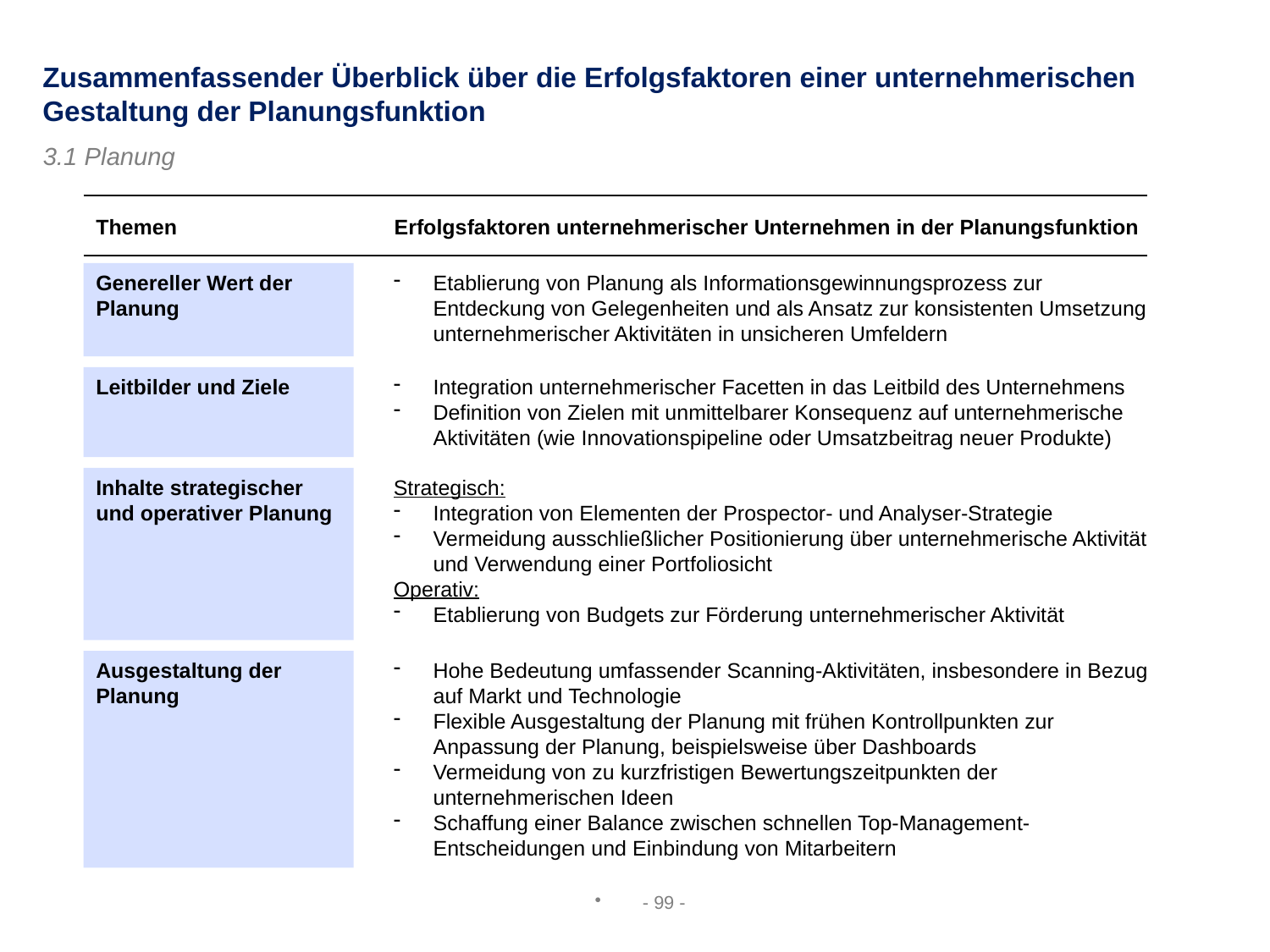

Zusammenfassender Überblick über die Erfolgsfaktoren einer unternehmerischen Gestaltung der Planungsfunktion
3.1 Planung
Themen
Erfolgsfaktoren unternehmerischer Unternehmen in der Planungsfunktion
Genereller Wert der Planung
Etablierung von Planung als Informationsgewinnungsprozess zur Entdeckung von Gelegenheiten und als Ansatz zur konsistenten Umsetzung unternehmerischer Aktivitäten in unsicheren Umfeldern
Leitbilder und Ziele
Integration unternehmerischer Facetten in das Leitbild des Unternehmens
Definition von Zielen mit unmittelbarer Konsequenz auf unternehmerische Aktivitäten (wie Innovationspipeline oder Umsatzbeitrag neuer Produkte)
Inhalte strategischer und operativer Planung
Strategisch:
Integration von Elementen der Prospector- und Analyser-Strategie
Vermeidung ausschließlicher Positionierung über unternehmerische Aktivität und Verwendung einer Portfoliosicht
Operativ:
Etablierung von Budgets zur Förderung unternehmerischer Aktivität
Ausgestaltung der Planung
Hohe Bedeutung umfassender Scanning-Aktivitäten, insbesondere in Bezug auf Markt und Technologie
Flexible Ausgestaltung der Planung mit frühen Kontrollpunkten zur Anpassung der Planung, beispielsweise über Dashboards
Vermeidung von zu kurzfristigen Bewertungszeitpunkten der unternehmerischen Ideen
Schaffung einer Balance zwischen schnellen Top-Management-Entscheidungen und Einbindung von Mitarbeitern
- 99 -